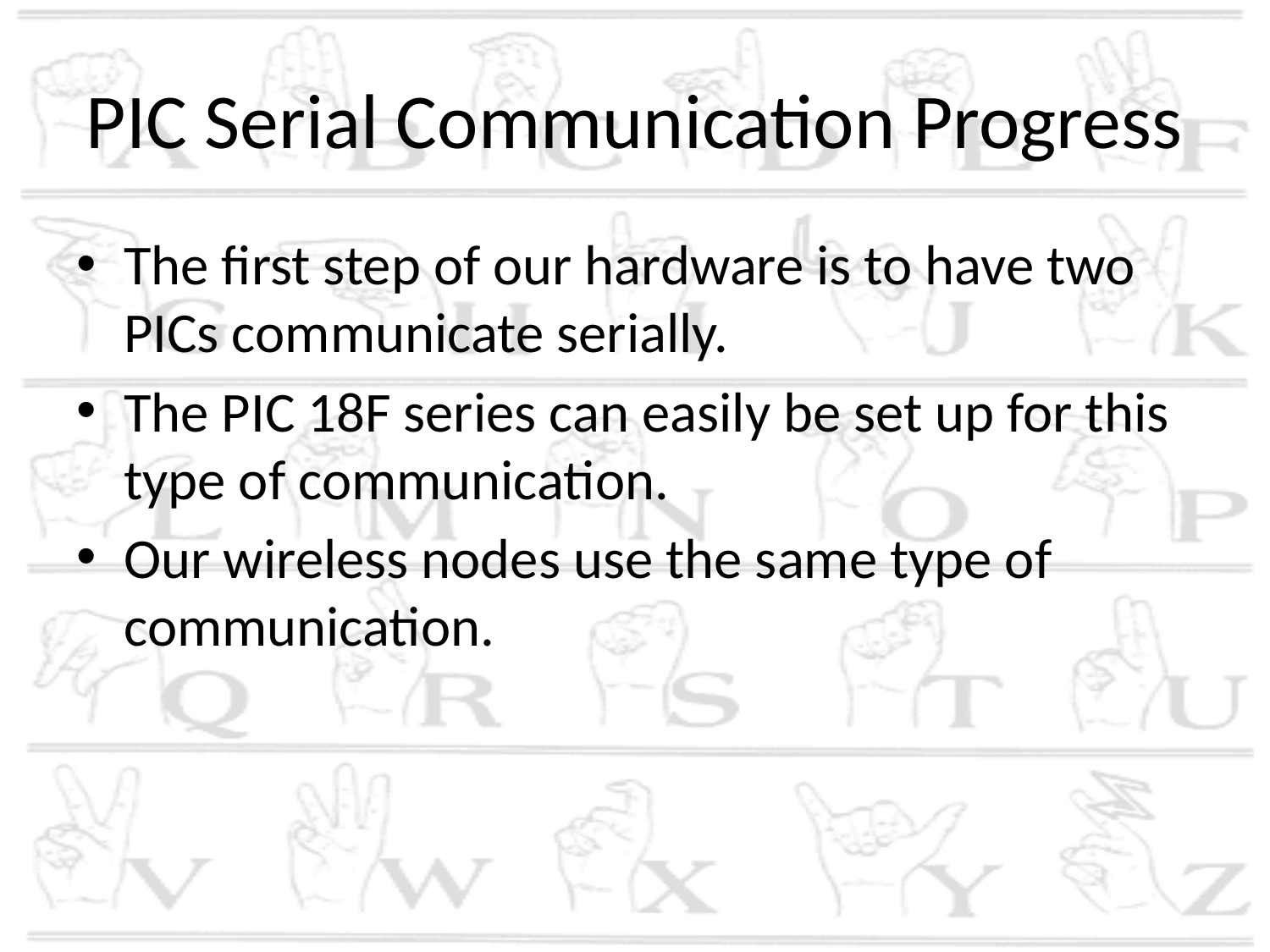

# PIC Serial Communication Progress
The first step of our hardware is to have two PICs communicate serially.
The PIC 18F series can easily be set up for this type of communication.
Our wireless nodes use the same type of communication.